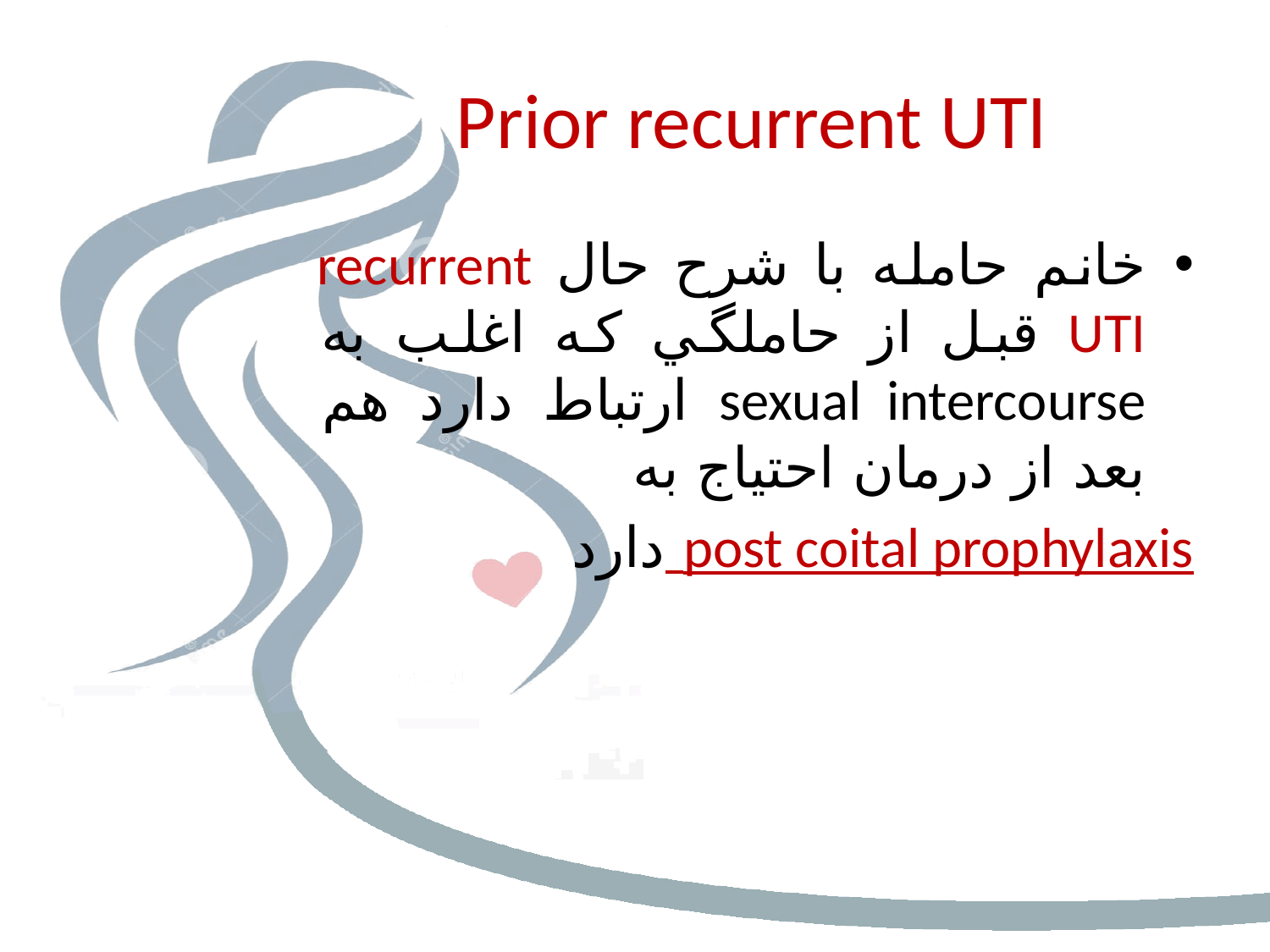

# Prior recurrent UTI
خانم حامله با شرح حال recurrent UTI قبل از حاملگي كه اغلب به sexual intercourse ارتباط دارد هم بعد از درمان احتياج به
post coital prophylaxis دارد